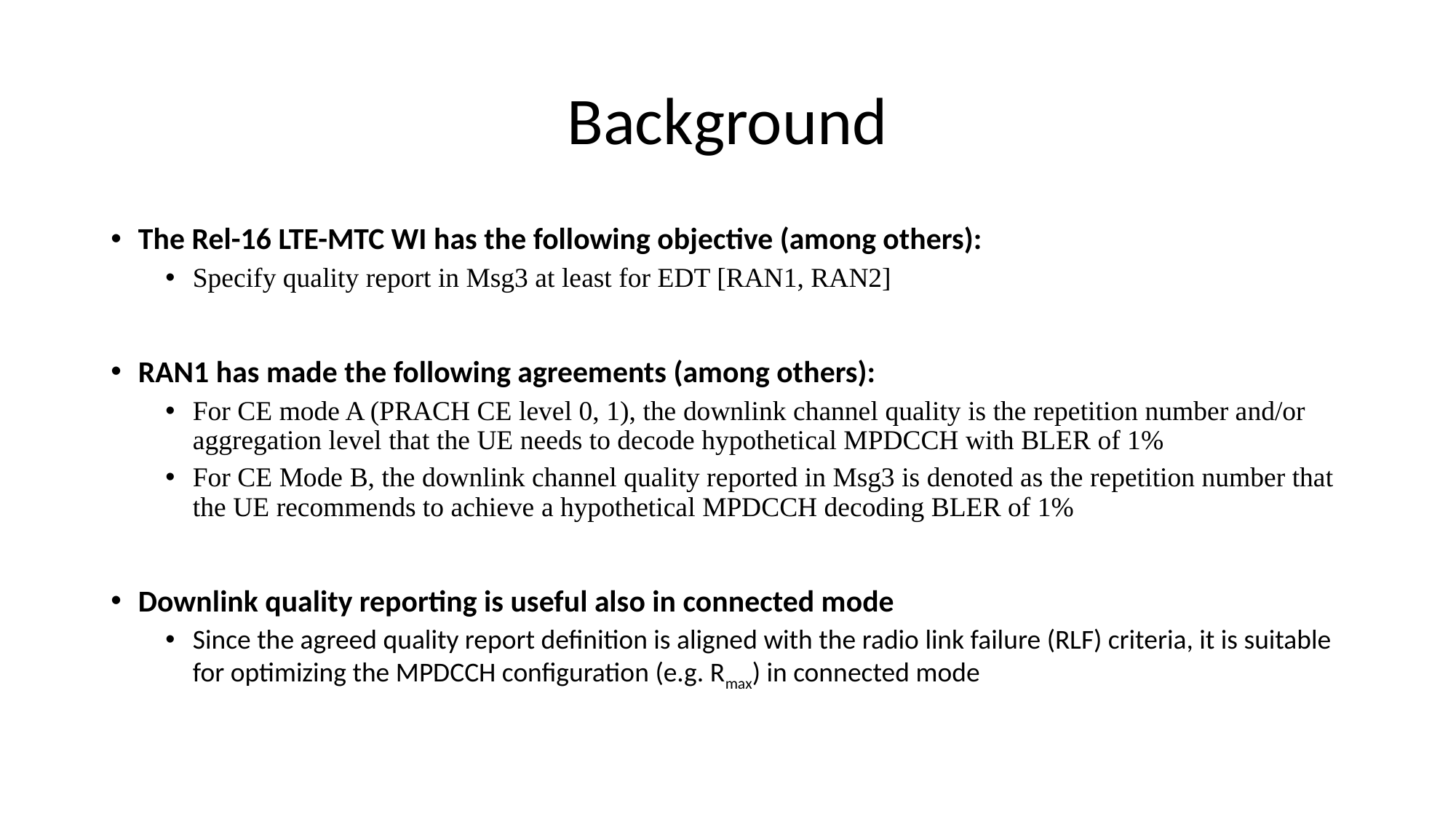

# Background
The Rel-16 LTE-MTC WI has the following objective (among others):
Specify quality report in Msg3 at least for EDT [RAN1, RAN2]

RAN1 has made the following agreements (among others):
For CE mode A (PRACH CE level 0, 1), the downlink channel quality is the repetition number and/or aggregation level that the UE needs to decode hypothetical MPDCCH with BLER of 1%
For CE Mode B, the downlink channel quality reported in Msg3 is denoted as the repetition number that the UE recommends to achieve a hypothetical MPDCCH decoding BLER of 1%

Downlink quality reporting is useful also in connected mode
Since the agreed quality report definition is aligned with the radio link failure (RLF) criteria, it is suitable for optimizing the MPDCCH configuration (e.g. Rmax) in connected mode